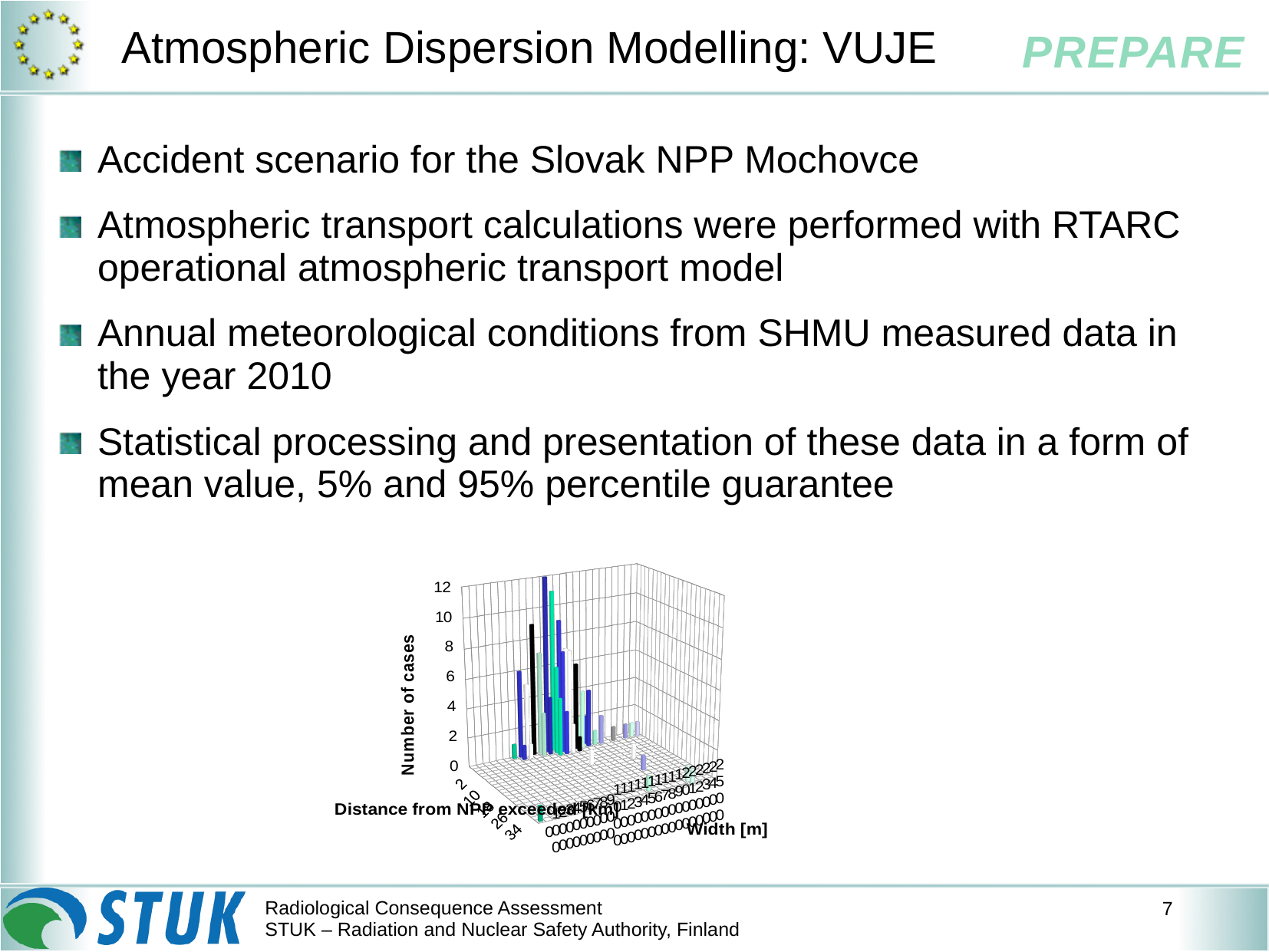

# Atmospheric Dispersion Modelling: VUJE
Accident scenario for the Slovak NPP Mochovce
Atmospheric transport calculations were performed with RTARC operational atmospheric transport model
Annual meteorological conditions from SHMU measured data in the year 2010
Statistical processing and presentation of these data in a form of mean value, 5% and 95% percentile guarantee

[unsupported chart]